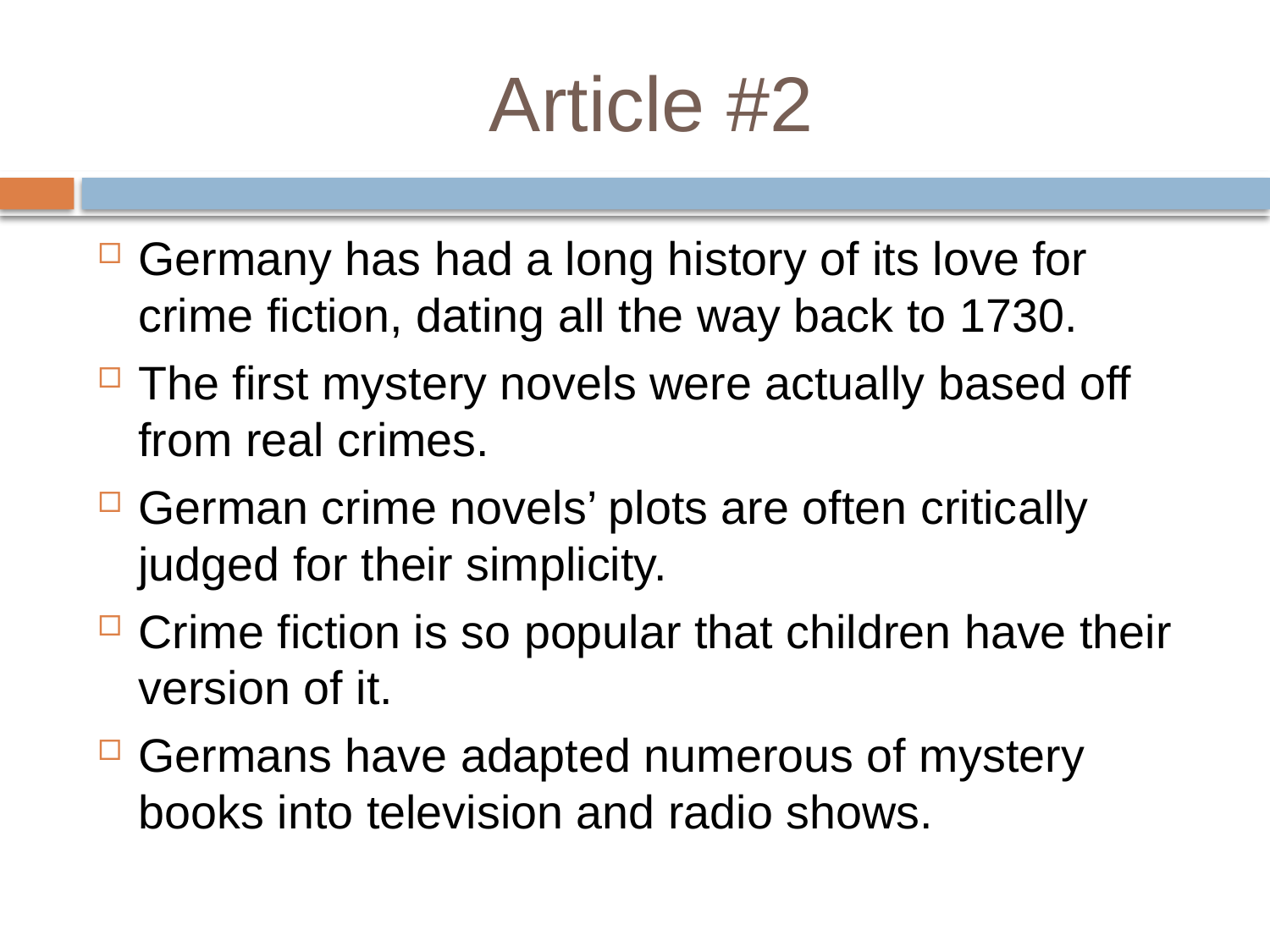

# Article #2
Germany has had a long history of its love for crime fiction, dating all the way back to 1730.
The first mystery novels were actually based off from real crimes.
German crime novels’ plots are often critically judged for their simplicity.
Crime fiction is so popular that children have their version of it.
Germans have adapted numerous of mystery books into television and radio shows.